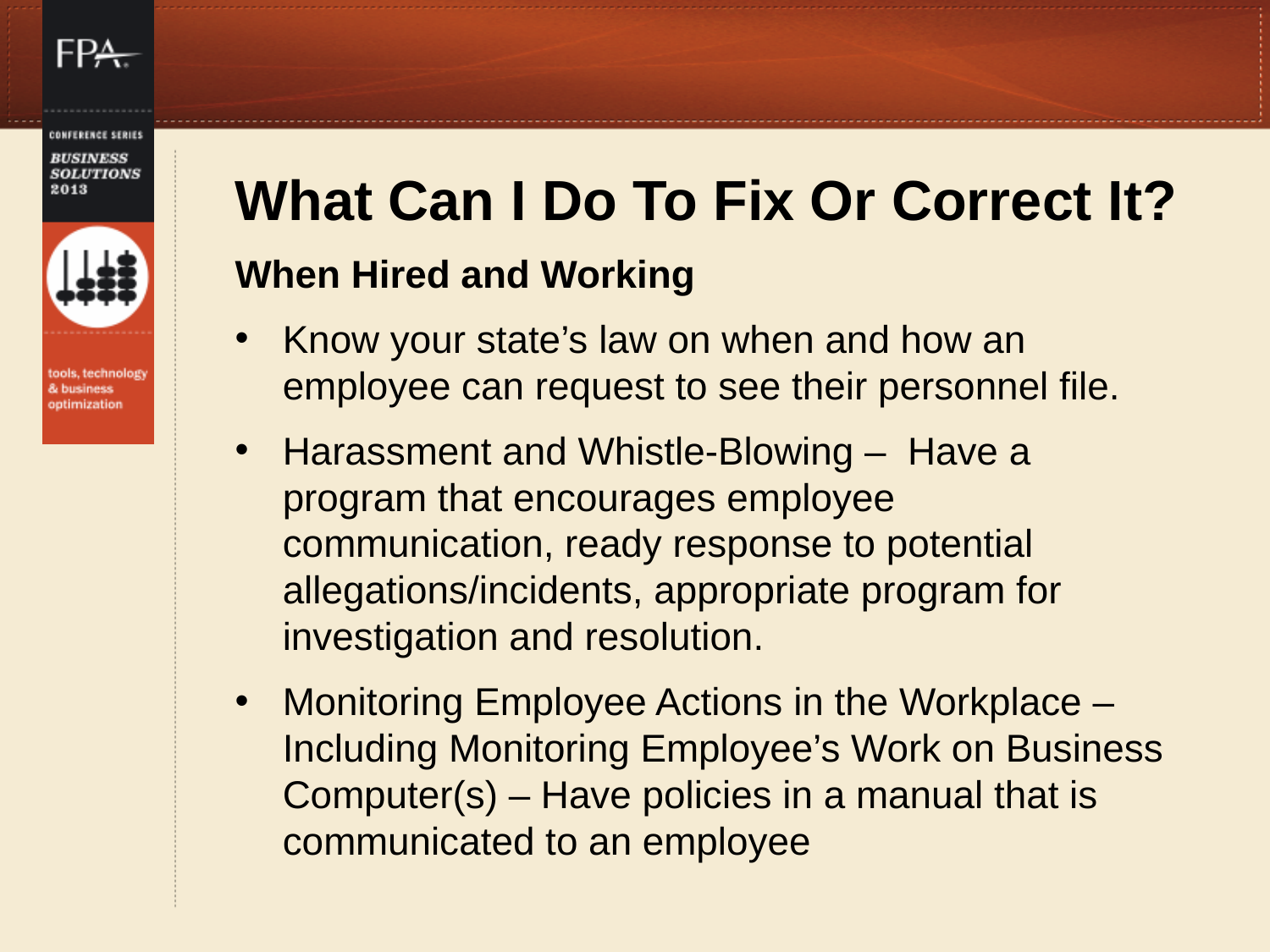

# What Can I Do To Fix Or Correct It?
When Hired and Working
Know your state’s law on when and how an employee can request to see their personnel file.
Harassment and Whistle-Blowing –  Have a program that encourages employee communication, ready response to potential allegations/incidents, appropriate program for investigation and resolution.
Monitoring Employee Actions in the Workplace – Including Monitoring Employee’s Work on Business Computer(s) – Have policies in a manual that is communicated to an employee